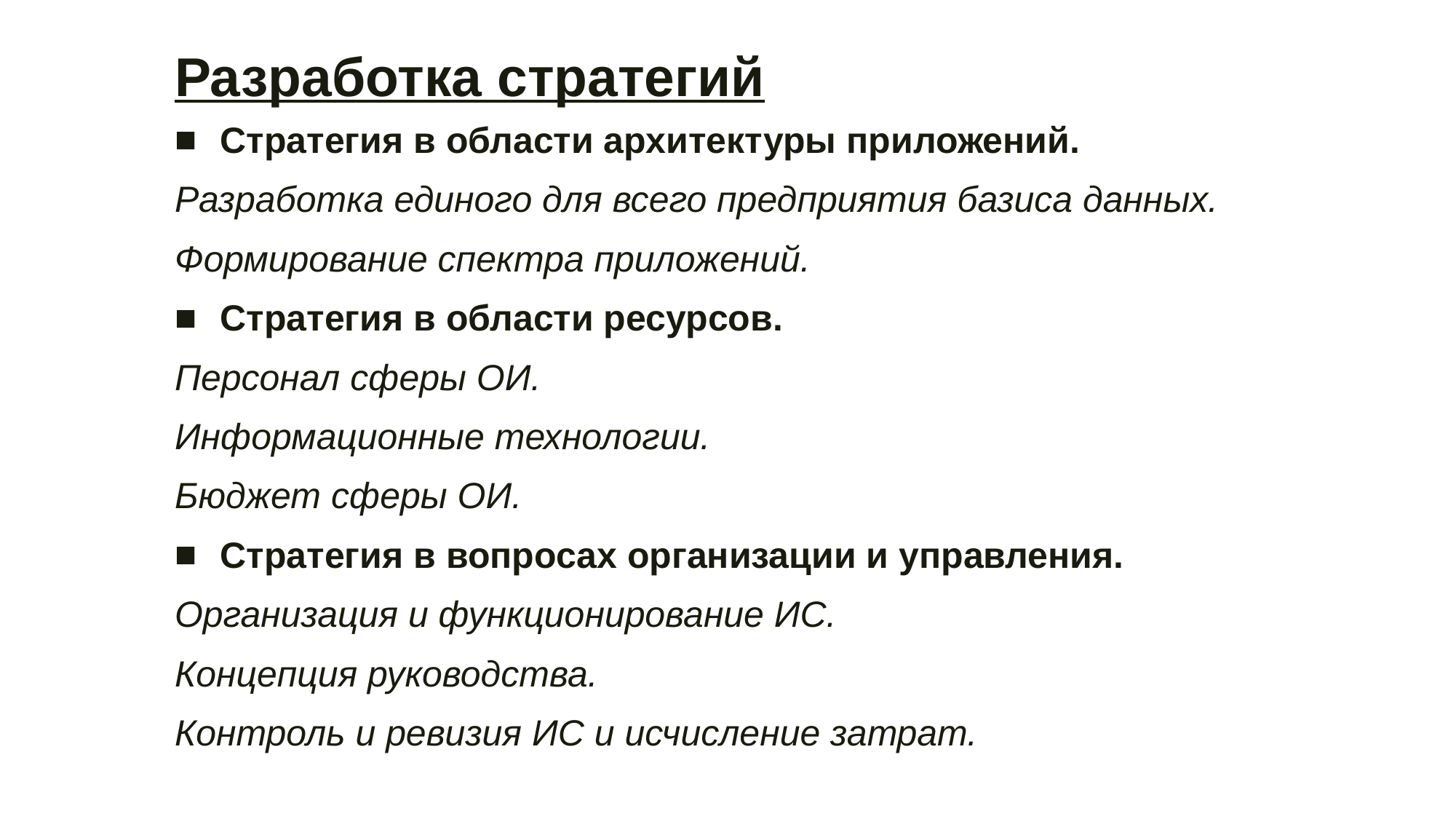

# Разработка стратегий
Стратегия в области архитектуры приложений.
Разработка единого для всего предприятия базиса данных.
Формирование спектра приложений.
Стратегия в области ресурсов.
Персонал сферы ОИ.
Информационные технологии.
Бюджет сферы ОИ.
Стратегия в вопросах организации и управления.
Организация и функционирование ИС.
Концепция руководства.
Контроль и ревизия ИС и исчисление затрат.